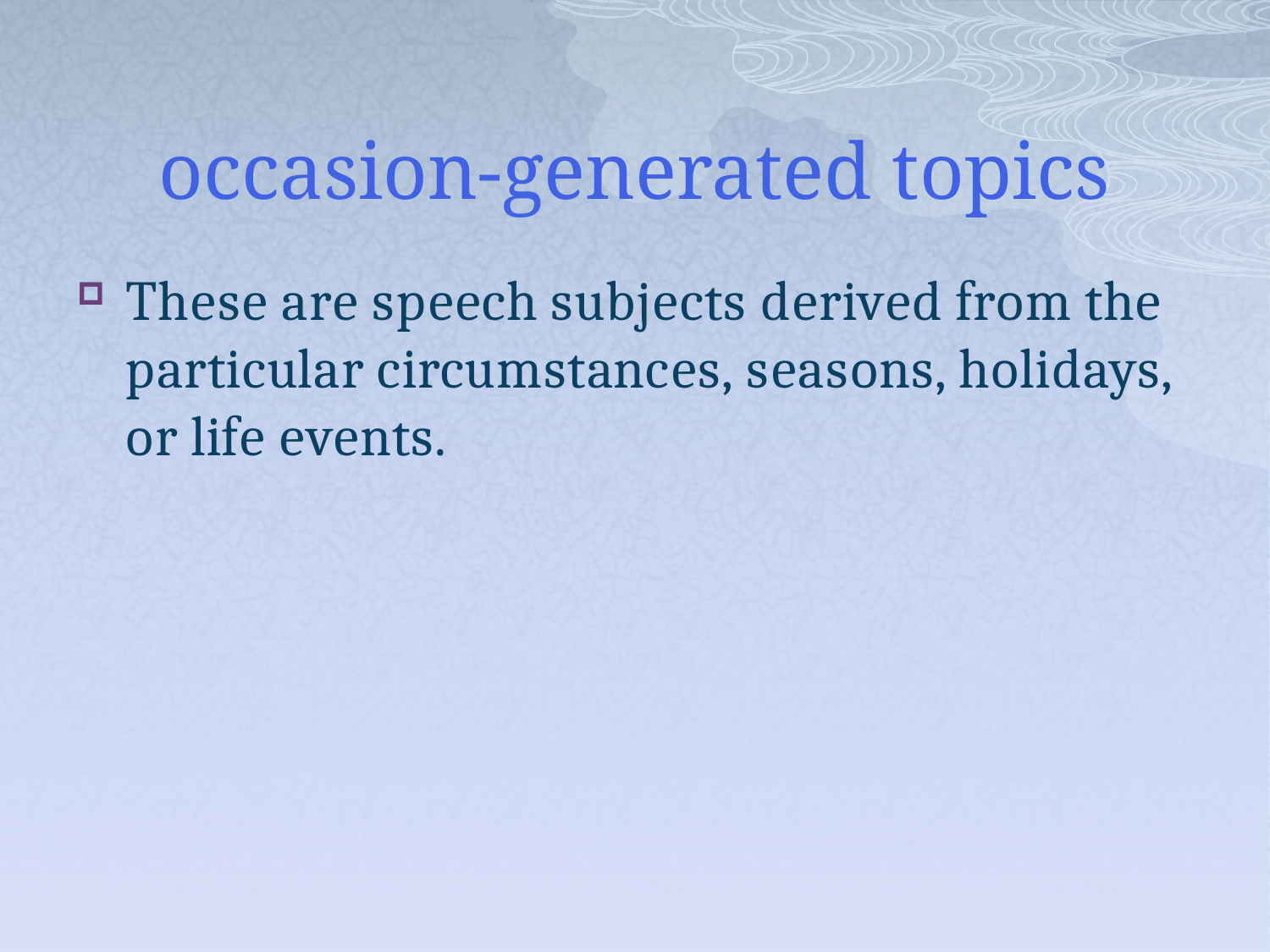

# occasion-generated topics
These are speech subjects derived from the particular circumstances, seasons, holidays, or life events.